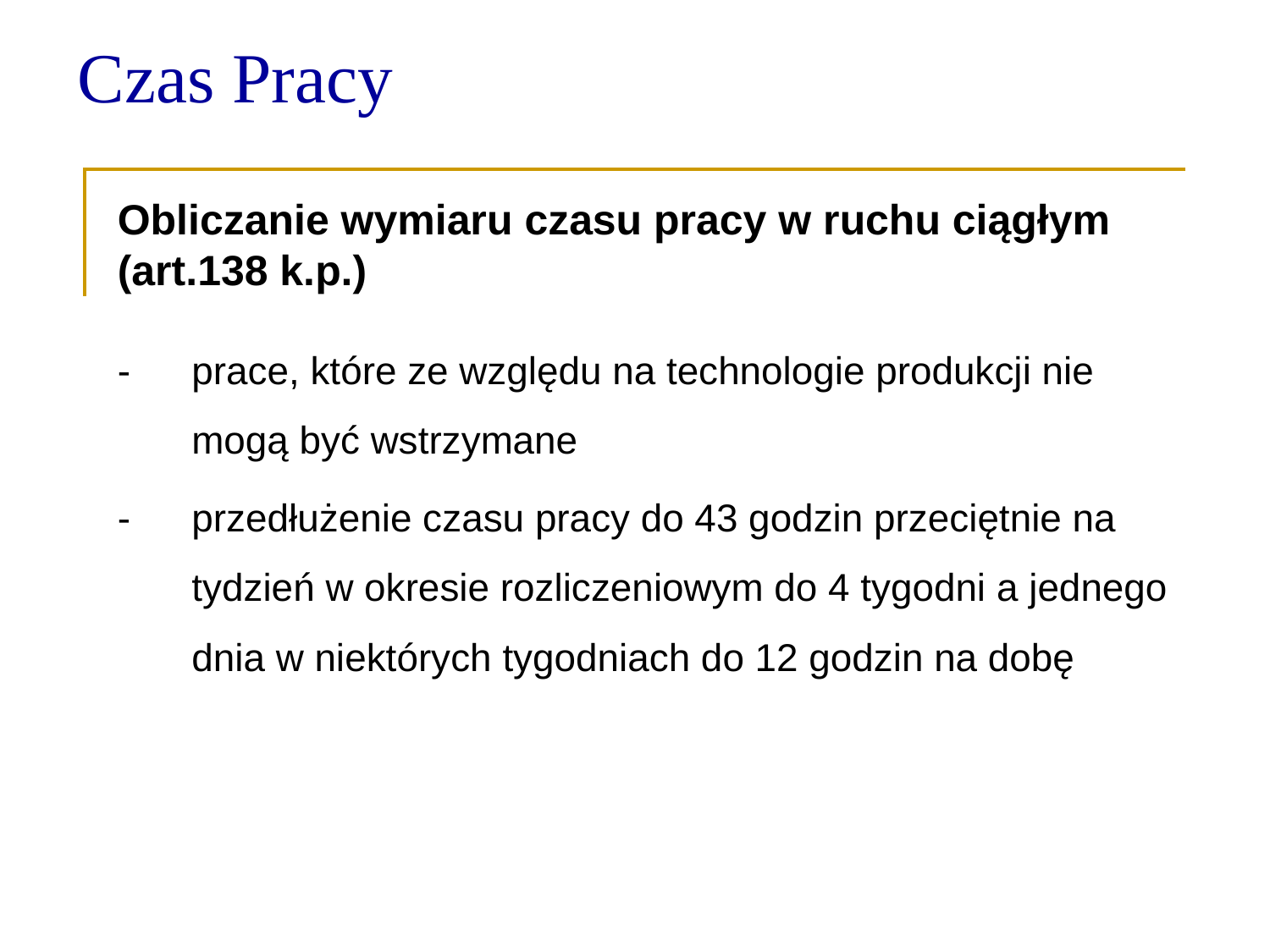

Czas Pracy
Obliczanie wymiaru czasu pracy w ruchu ciągłym (art.138 k.p.)
-	prace, które ze względu na technologie produkcji nie mogą być wstrzymane
-	przedłużenie czasu pracy do 43 godzin przeciętnie na tydzień w okresie rozliczeniowym do 4 tygodni a jednego dnia w niektórych tygodniach do 12 godzin na dobę